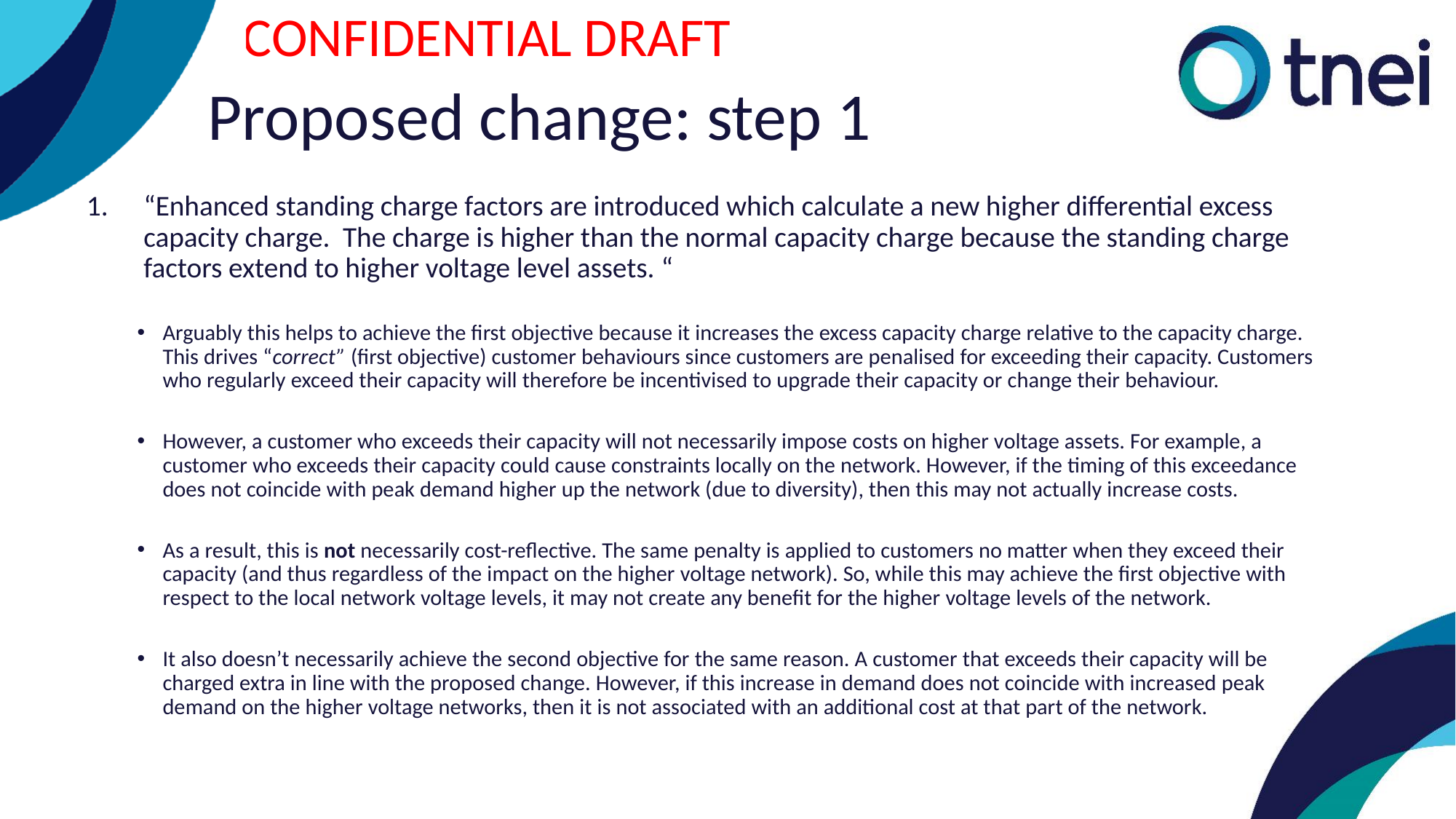

# Proposed change: step 1
“Enhanced standing charge factors are introduced which calculate a new higher differential excess capacity charge.  The charge is higher than the normal capacity charge because the standing charge factors extend to higher voltage level assets. “

Arguably this helps to achieve the first objective because it increases the excess capacity charge relative to the capacity charge. This drives “correct” (first objective) customer behaviours since customers are penalised for exceeding their capacity. Customers who regularly exceed their capacity will therefore be incentivised to upgrade their capacity or change their behaviour.

However, a customer who exceeds their capacity will not necessarily impose costs on higher voltage assets. For example, a customer who exceeds their capacity could cause constraints locally on the network. However, if the timing of this exceedance does not coincide with peak demand higher up the network (due to diversity), then this may not actually increase costs.

As a result, this is not necessarily cost-reflective. The same penalty is applied to customers no matter when they exceed their capacity (and thus regardless of the impact on the higher voltage network). So, while this may achieve the first objective with respect to the local network voltage levels, it may not create any benefit for the higher voltage levels of the network.

It also doesn’t necessarily achieve the second objective for the same reason. A customer that exceeds their capacity will be charged extra in line with the proposed change. However, if this increase in demand does not coincide with increased peak demand on the higher voltage networks, then it is not associated with an additional cost at that part of the network.